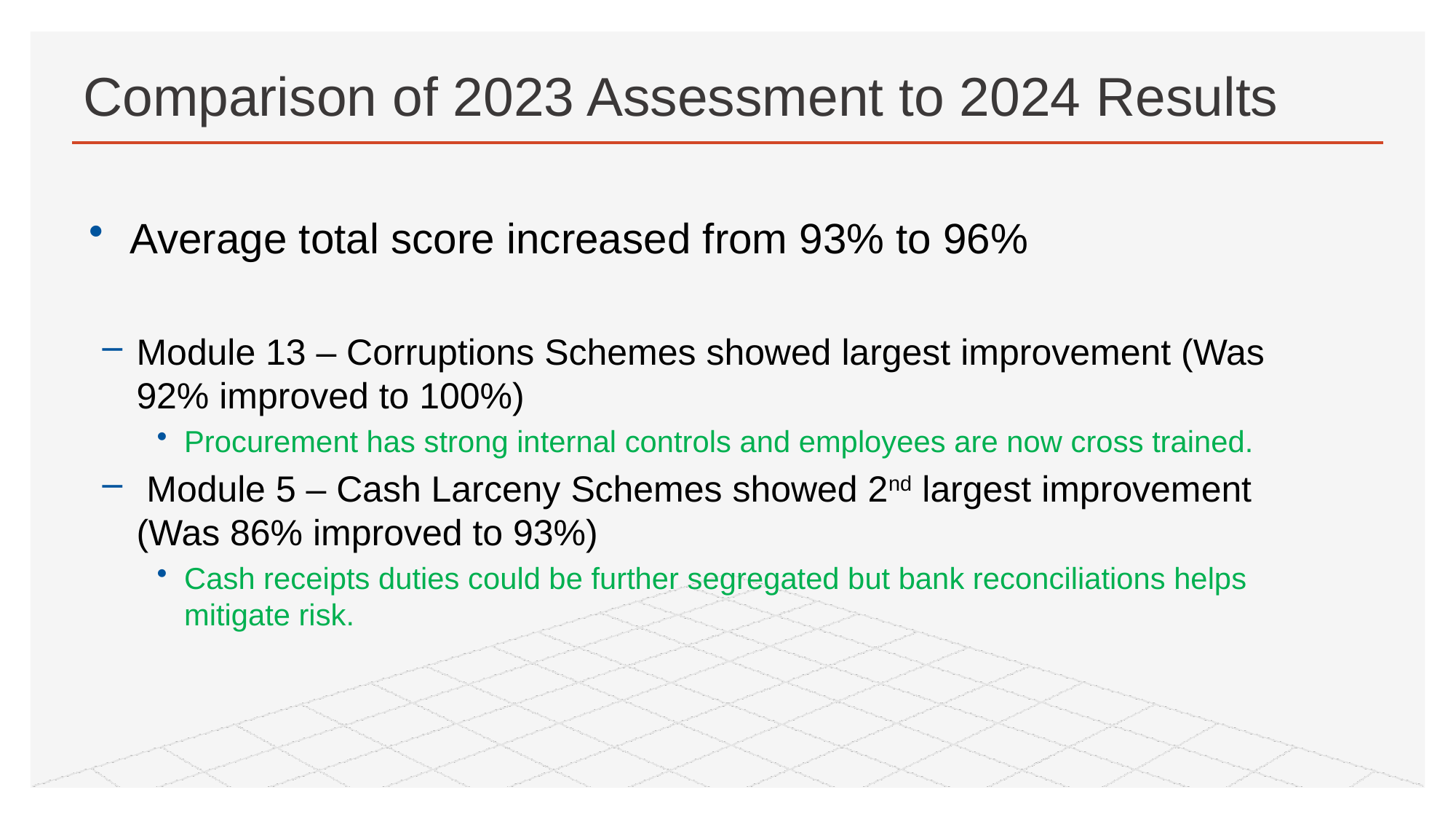

# Comparison of 2023 Assessment to 2024 Results
Average total score increased from 93% to 96%

Module 13 – Corruptions Schemes showed largest improvement (Was 92% improved to 100%)
Procurement has strong internal controls and employees are now cross trained.
 Module 5 – Cash Larceny Schemes showed 2nd largest improvement (Was 86% improved to 93%)
Cash receipts duties could be further segregated but bank reconciliations helps mitigate risk.